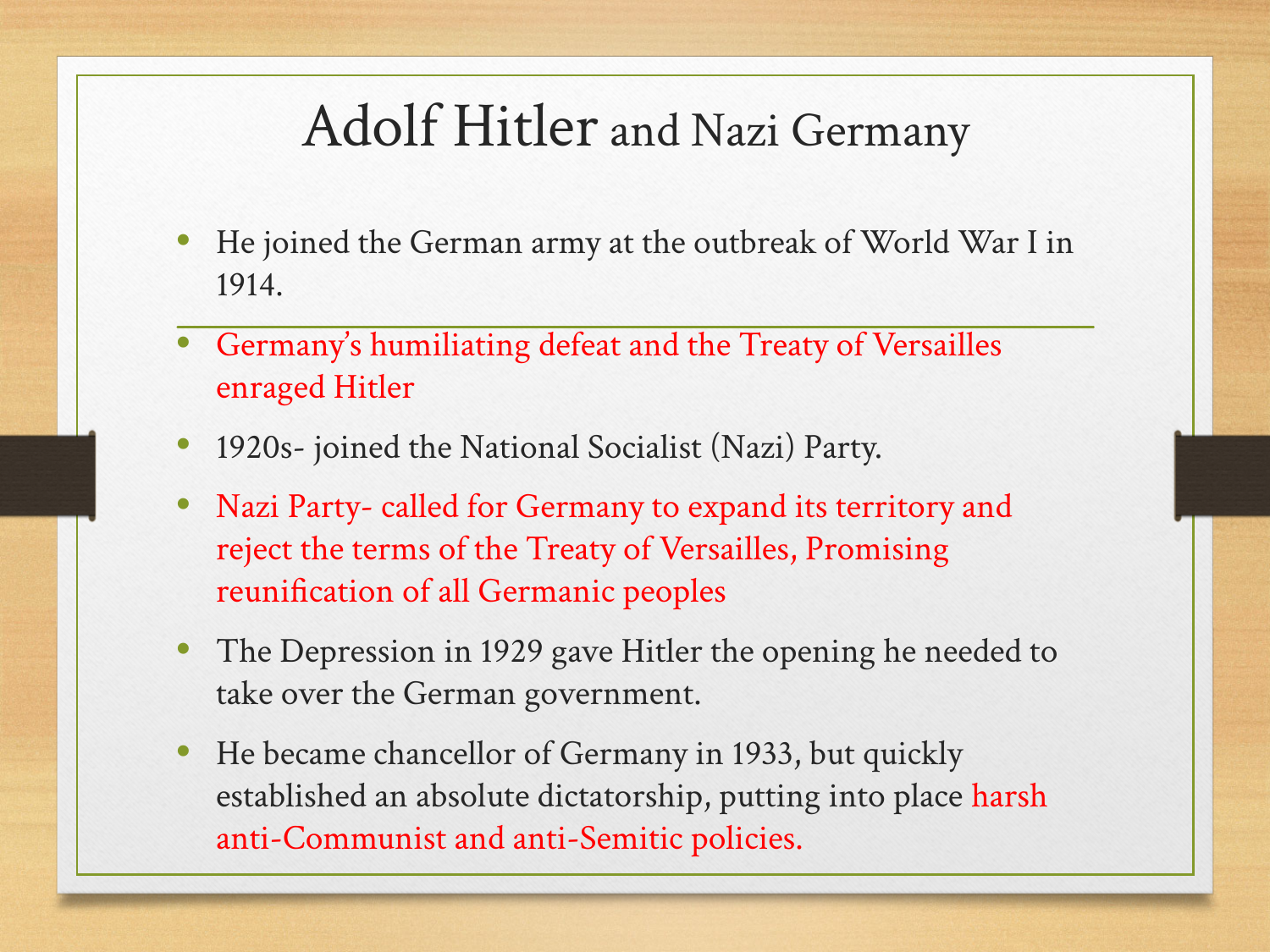

# Adolf Hitler and Nazi Germany
He joined the German army at the outbreak of World War I in 1914.
Germany’s humiliating defeat and the Treaty of Versailles enraged Hitler
1920s- joined the National Socialist (Nazi) Party.
Nazi Party- called for Germany to expand its territory and reject the terms of the Treaty of Versailles, Promising reunification of all Germanic peoples
The Depression in 1929 gave Hitler the opening he needed to take over the German government.
He became chancellor of Germany in 1933, but quickly established an absolute dictatorship, putting into place harsh anti-Communist and anti-Semitic policies.